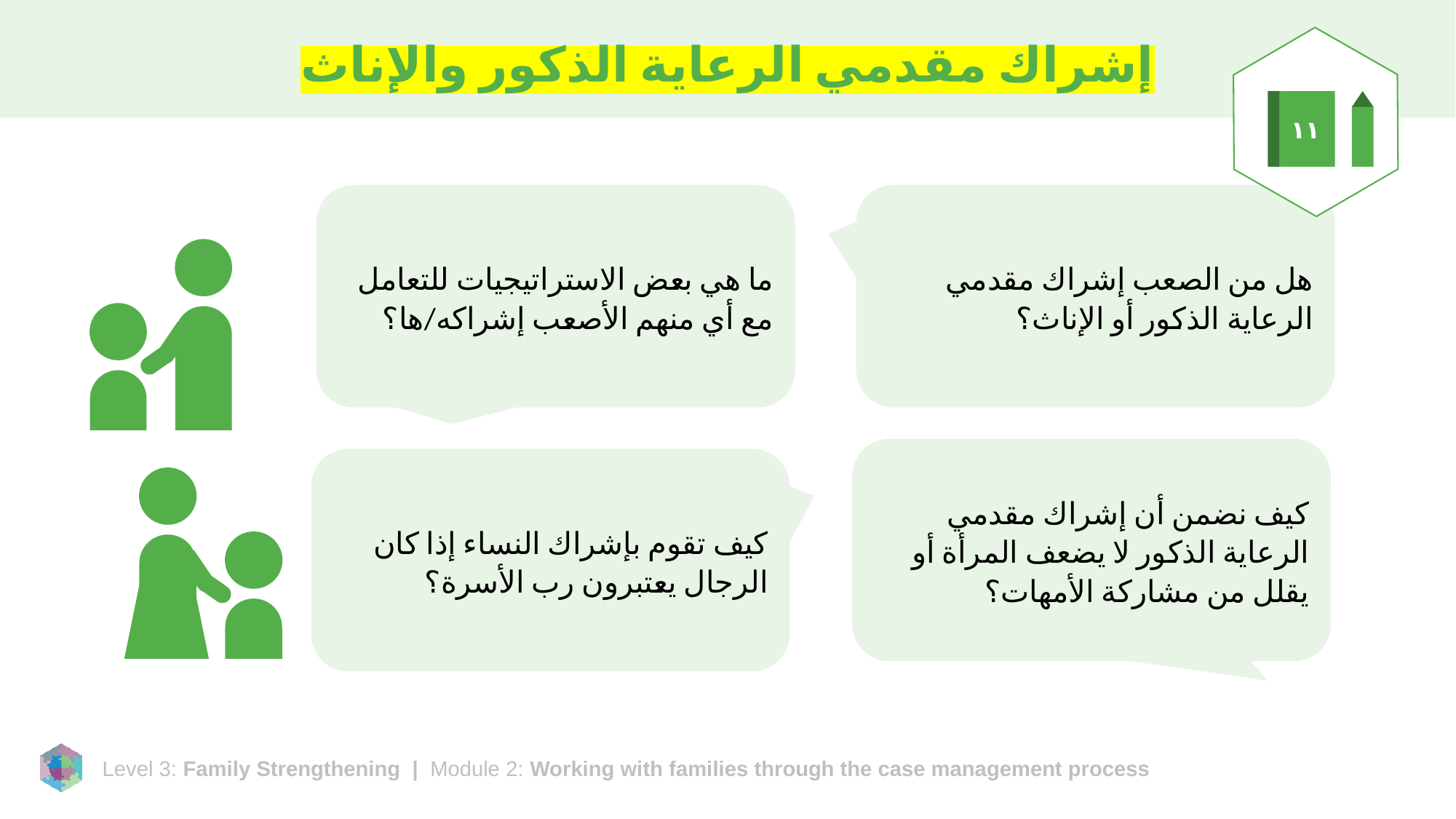

# إشراك مقدمي الرعاية الذكور والإناث

١١

ما هي بعض الاستراتيجيات للتعامل مع أي منهم الأصعب إشراكه/ها؟
هل من الصعب إشراك مقدمي الرعاية الذكور أو الإناث؟

كيف نضمن أن إشراك مقدمي الرعاية الذكور لا يضعف المرأة أو يقلل من مشاركة الأمهات؟
كيف تقوم بإشراك النساء إذا كان الرجال يعتبرون رب الأسرة؟